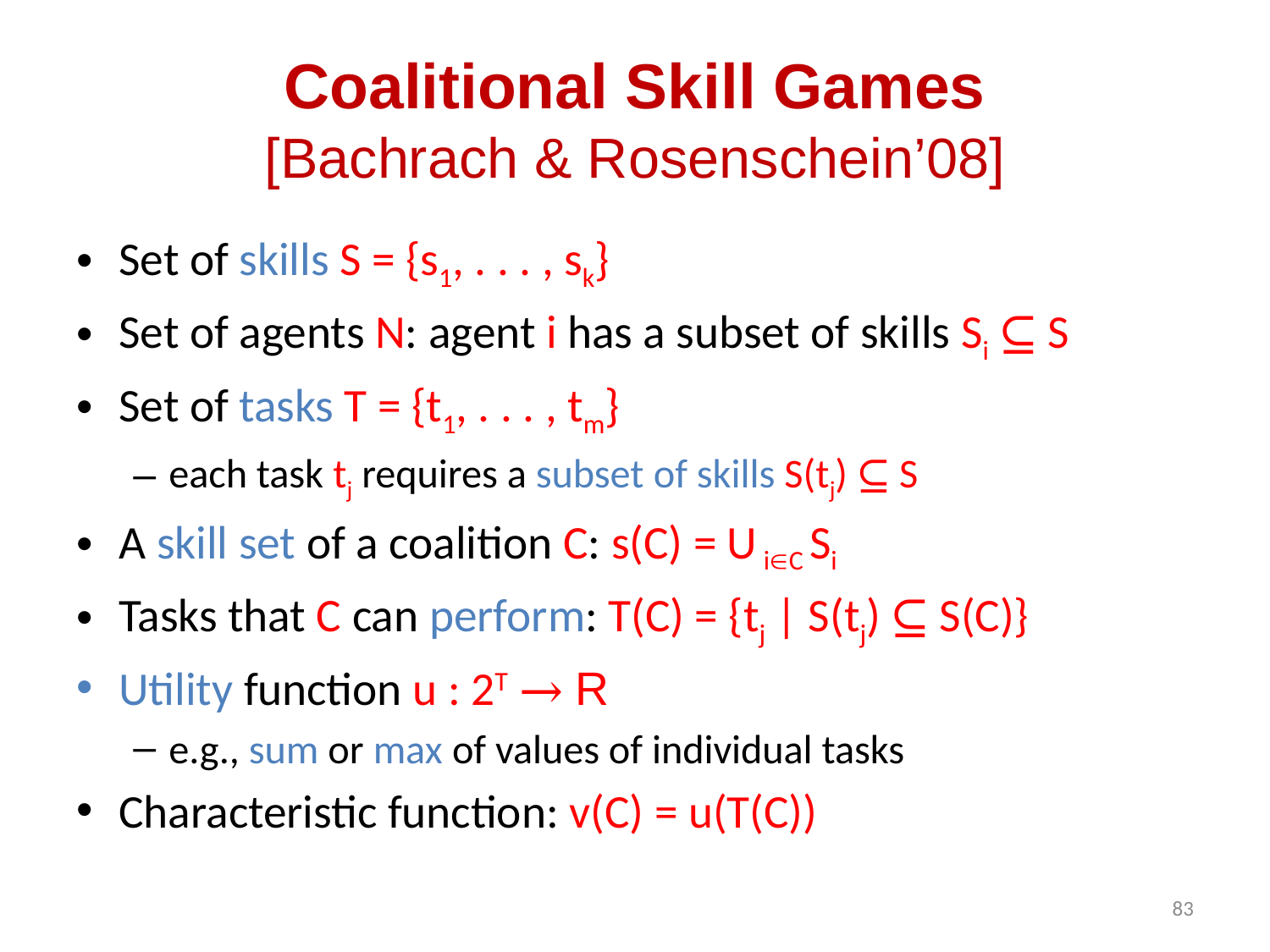

# Coalitional Skill Games [Bachrach & Rosenschein’08]
Set of skills S = {s1, . . . , sk}
Set of agents N: agent i has a subset of skills Si ⊆ S
Set of tasks T = {t1, . . . , tm}
each task tj requires a subset of skills S(tj) ⊆ S
A skill set of a coalition C: s(C) = U i∈C Si
Tasks that C can perform: T(C) = {tj | S(tj) ⊆ S(C)}
Utility function u : 2T → R
e.g., sum or max of values of individual tasks
Characteristic function: v(C) = u(T(C))
83